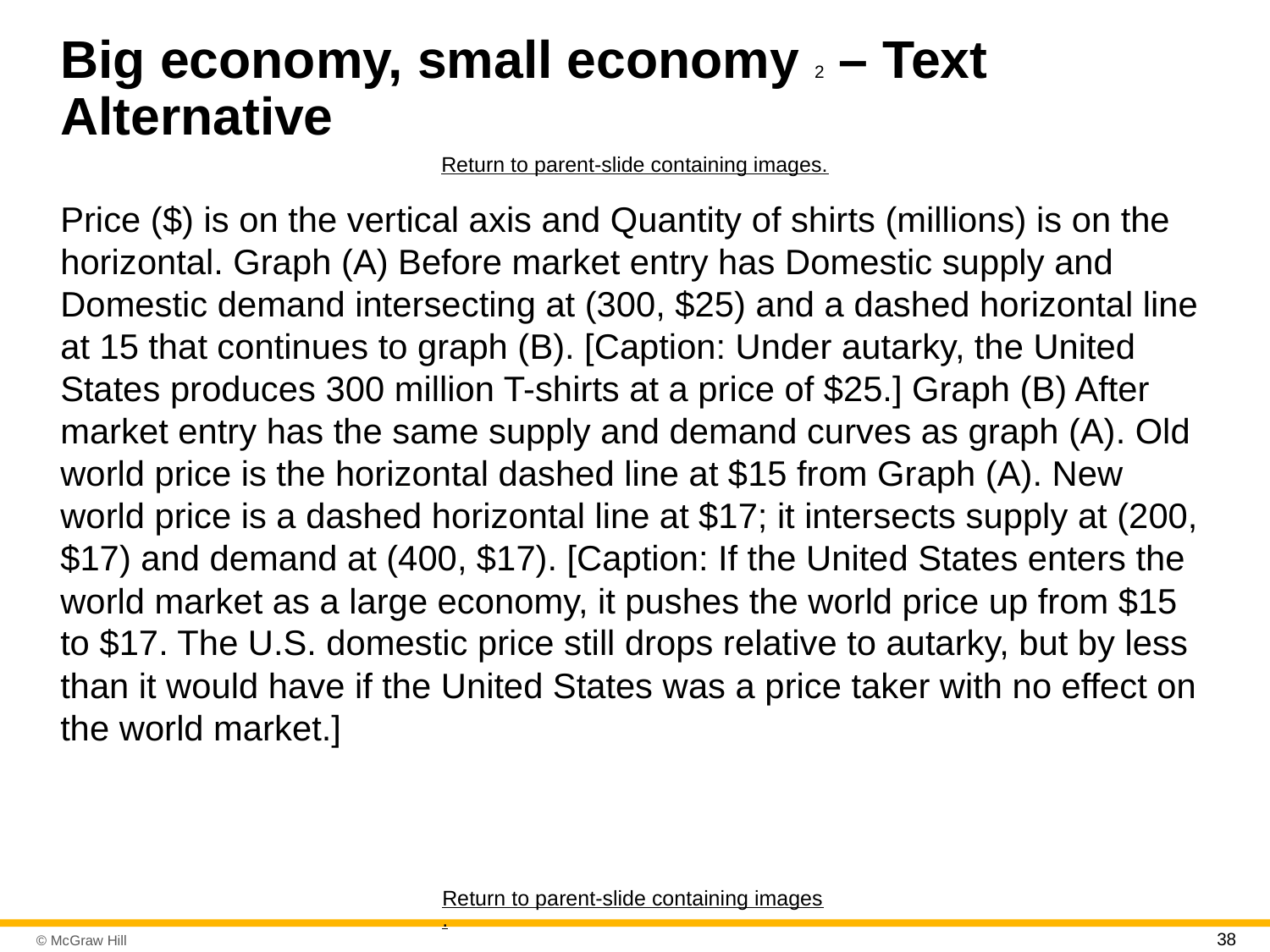

# Big economy, small economy 2 – Text Alternative
Return to parent-slide containing images.
Price ($) is on the vertical axis and Quantity of shirts (millions) is on the horizontal. Graph (A) Before market entry has Domestic supply and Domestic demand intersecting at (300, $25) and a dashed horizontal line at 15 that continues to graph (B). [Caption: Under autarky, the United States produces 300 million T-shirts at a price of $25.] Graph (B) After market entry has the same supply and demand curves as graph (A). Old world price is the horizontal dashed line at $15 from Graph (A). New world price is a dashed horizontal line at $17; it intersects supply at (200, $17) and demand at (400, $17). [Caption: If the United States enters the world market as a large economy, it pushes the world price up from $15 to $17. The U.S. domestic price still drops relative to autarky, but by less than it would have if the United States was a price taker with no effect on the world market.]
Return to parent-slide containing images.